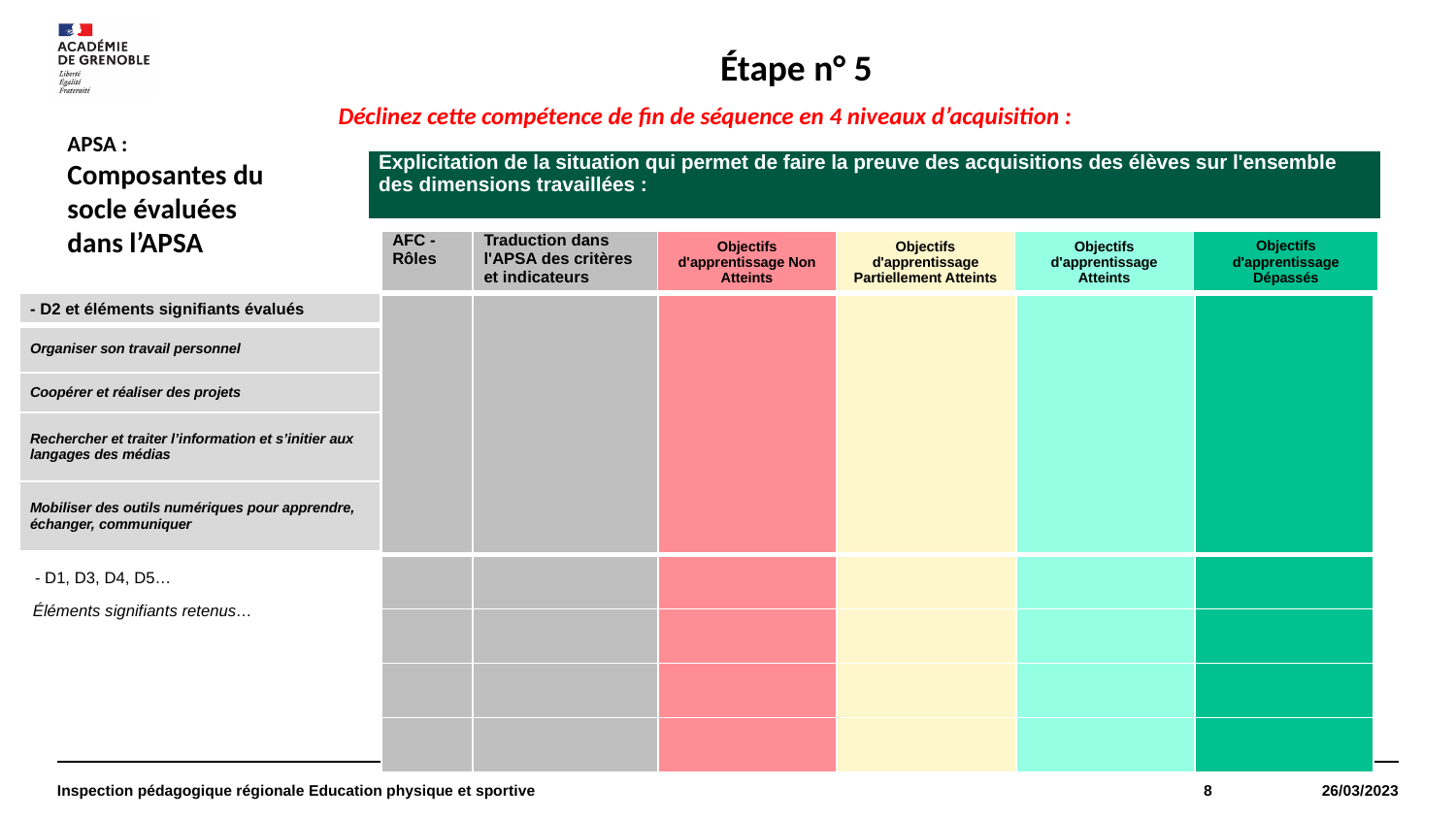

Étape n° 5

Déclinez cette compétence de fin de séquence en 4 niveaux d’acquisition :
APSA :
Composantes du socle évaluées dans l’APSA
| Explicitation de la situation qui permet de faire la preuve des acquisitions des élèves sur l'ensemble des dimensions travaillées : |
| --- |
| AFC - Rôles | Traduction dans l'APSA des critères et indicateurs | Objectifs d'apprentissage Non Atteints | Objectifs d'apprentissage Partiellement Atteints | Objectifs d'apprentissage Atteints | Objectifs d'apprentissage Dépassés |
| --- | --- | --- | --- | --- | --- |
| - D2 et éléments signifiants évalués |
| --- |
| Organiser son travail personnel |
| Coopérer et réaliser des projets |
| Rechercher et traiter l’information et s’initier aux langages des médias |
| Mobiliser des outils numériques pour apprendre, échanger, communiquer |
|  |  |  |  |  |  |
| --- | --- | --- | --- | --- | --- |
|  |  |  |  |  |  |
|  |  |  |  |  |  |
|  |  |  |  |  |  |
|  |  |  |  |  |  |
- D1, D3, D4, D5…
Éléments signifiants retenus…
Inspection pédagogique régionale Education physique et sportive
8
26/03/2023